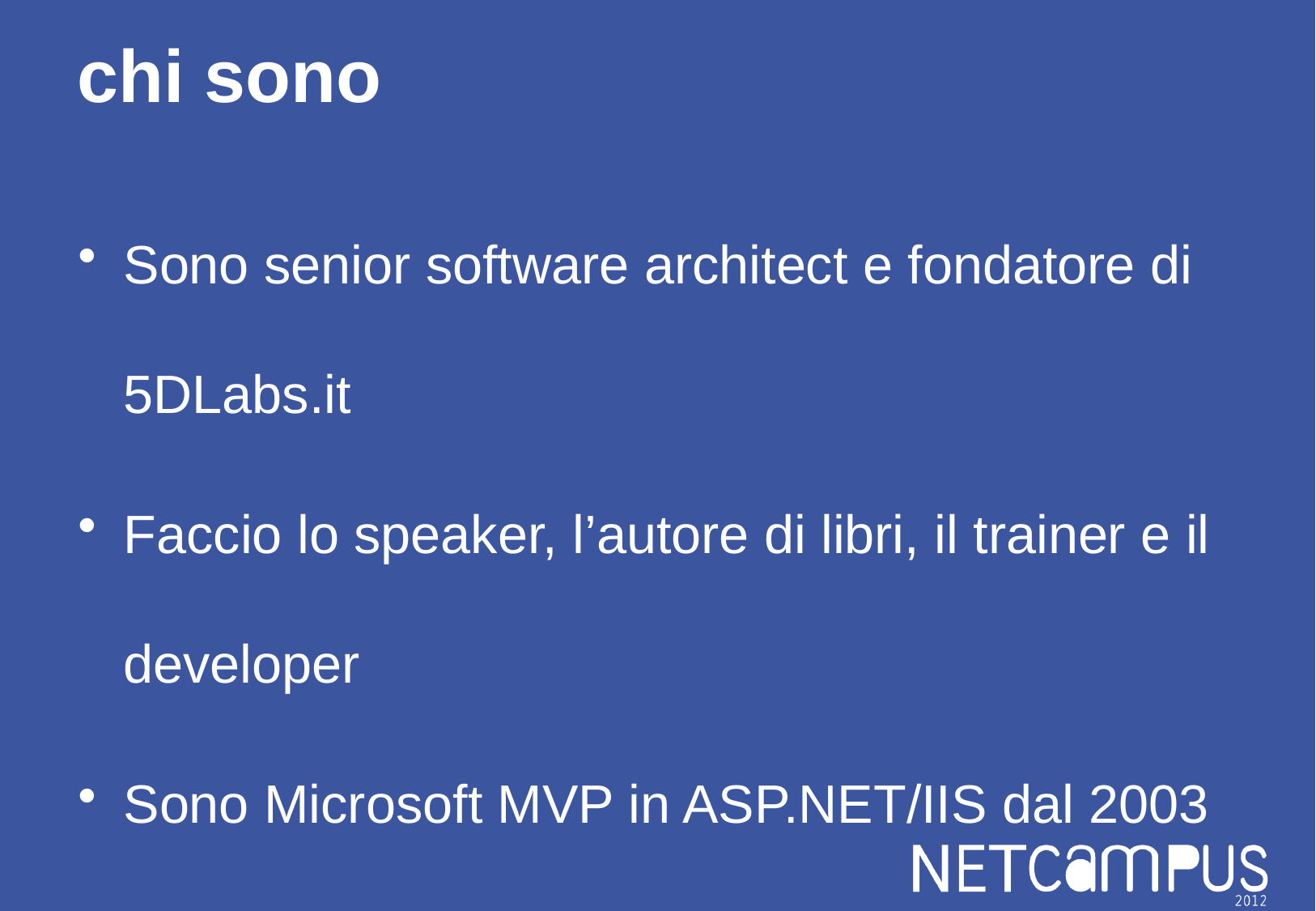

# chi sono
Sono senior software architect e fondatore di 5DLabs.it
Faccio lo speaker, l’autore di libri, il trainer e il developer
Sono Microsoft MVP in ASP.NET/IIS dal 2003